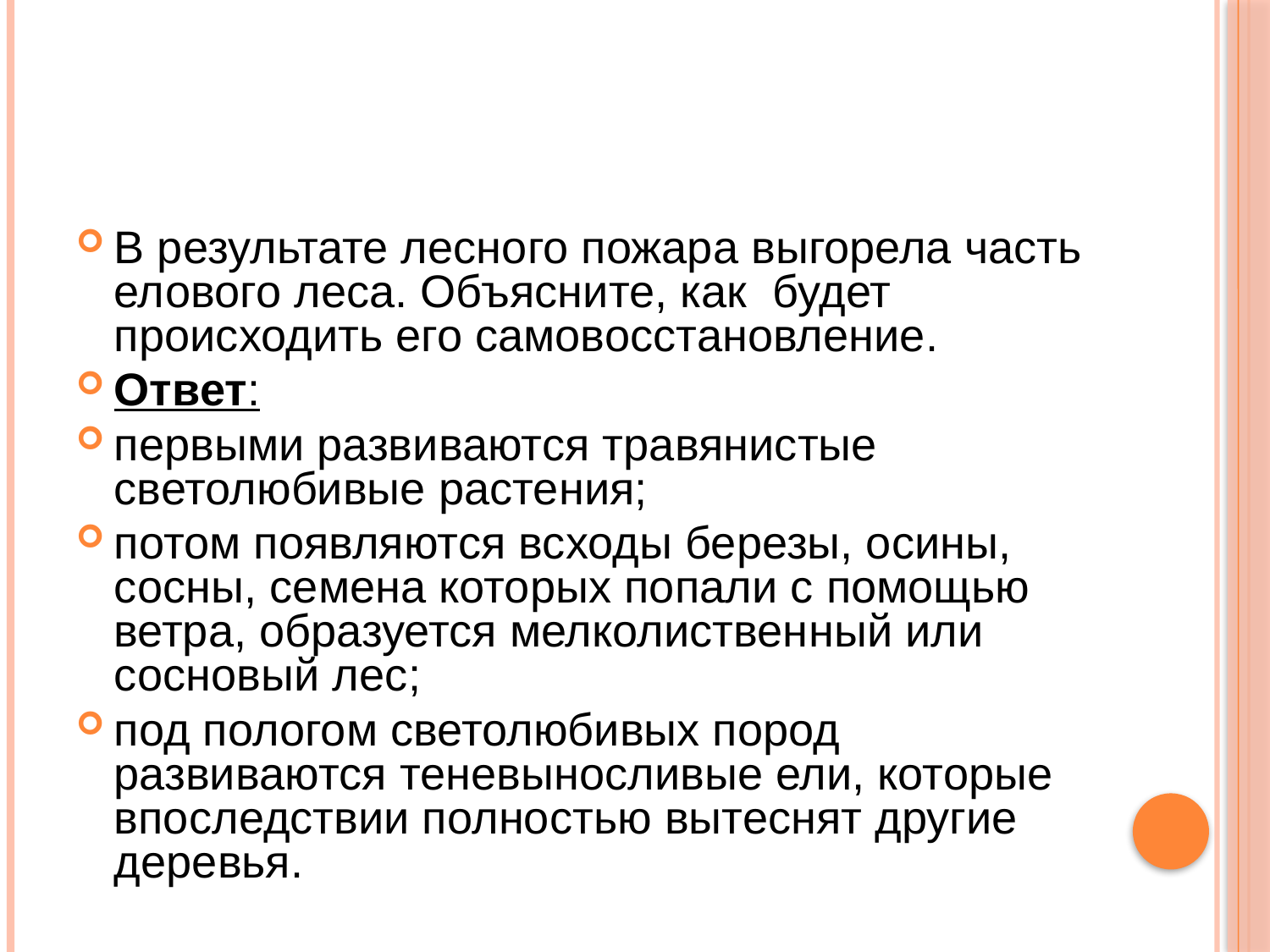

#
В результате лесного пожара выгорела часть елового леса. Объясните, как  будет происходить его самовосстановление.
Ответ:
первыми развиваются травянистые светолюбивые растения;
потом появляются всходы березы, осины, сосны, семена которых попали с помощью ветра, образуется мелколиствен­ный или сосновый лес;
под пологом светолюбивых пород развиваются теневыносливые ели, которые впоследствии полностью вытеснят другие деревья.